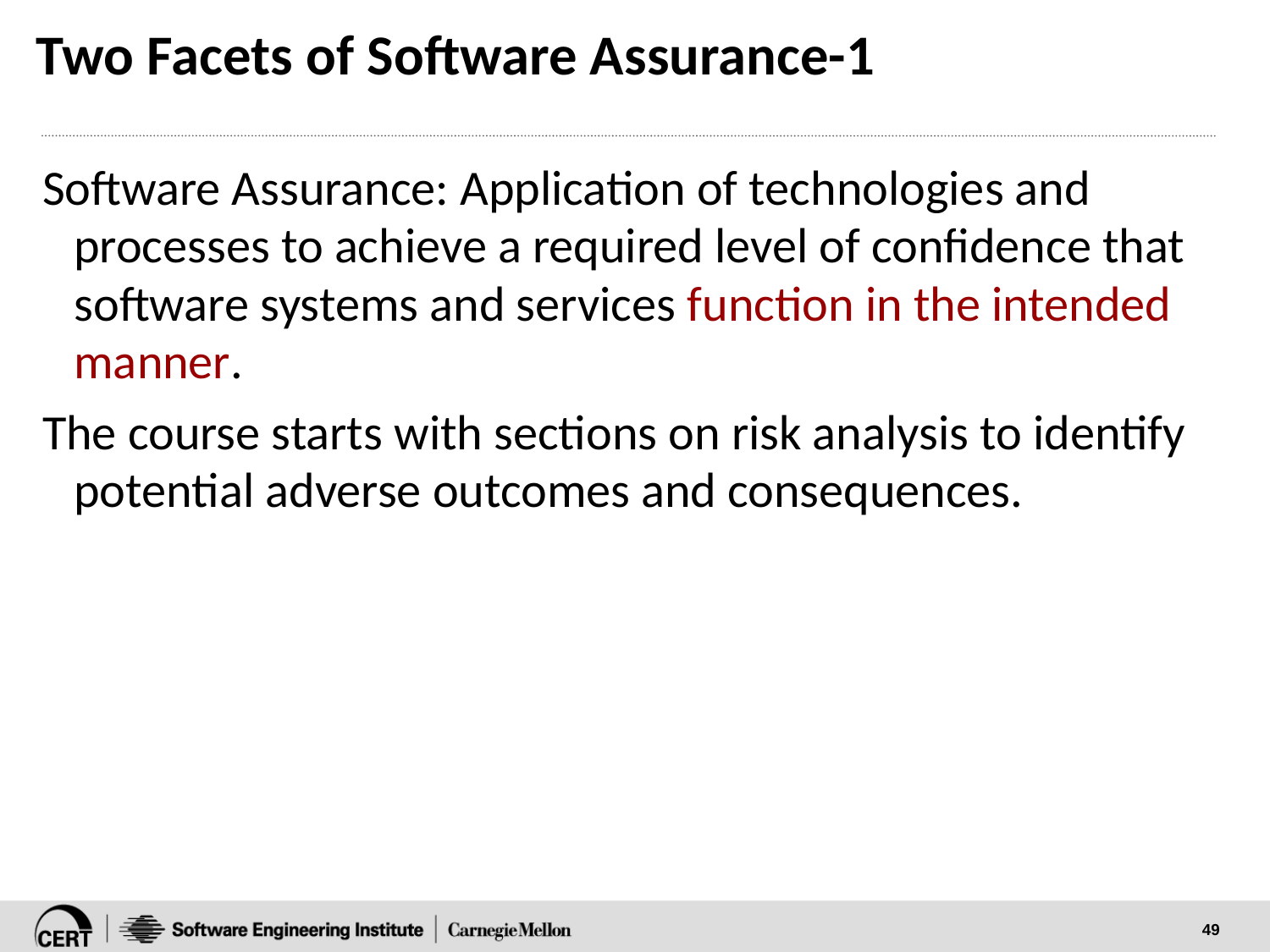

# Two Facets of Software Assurance-1
Software Assurance: Application of technologies and processes to achieve a required level of confidence that software systems and services function in the intended manner.
The course starts with sections on risk analysis to identify potential adverse outcomes and consequences.